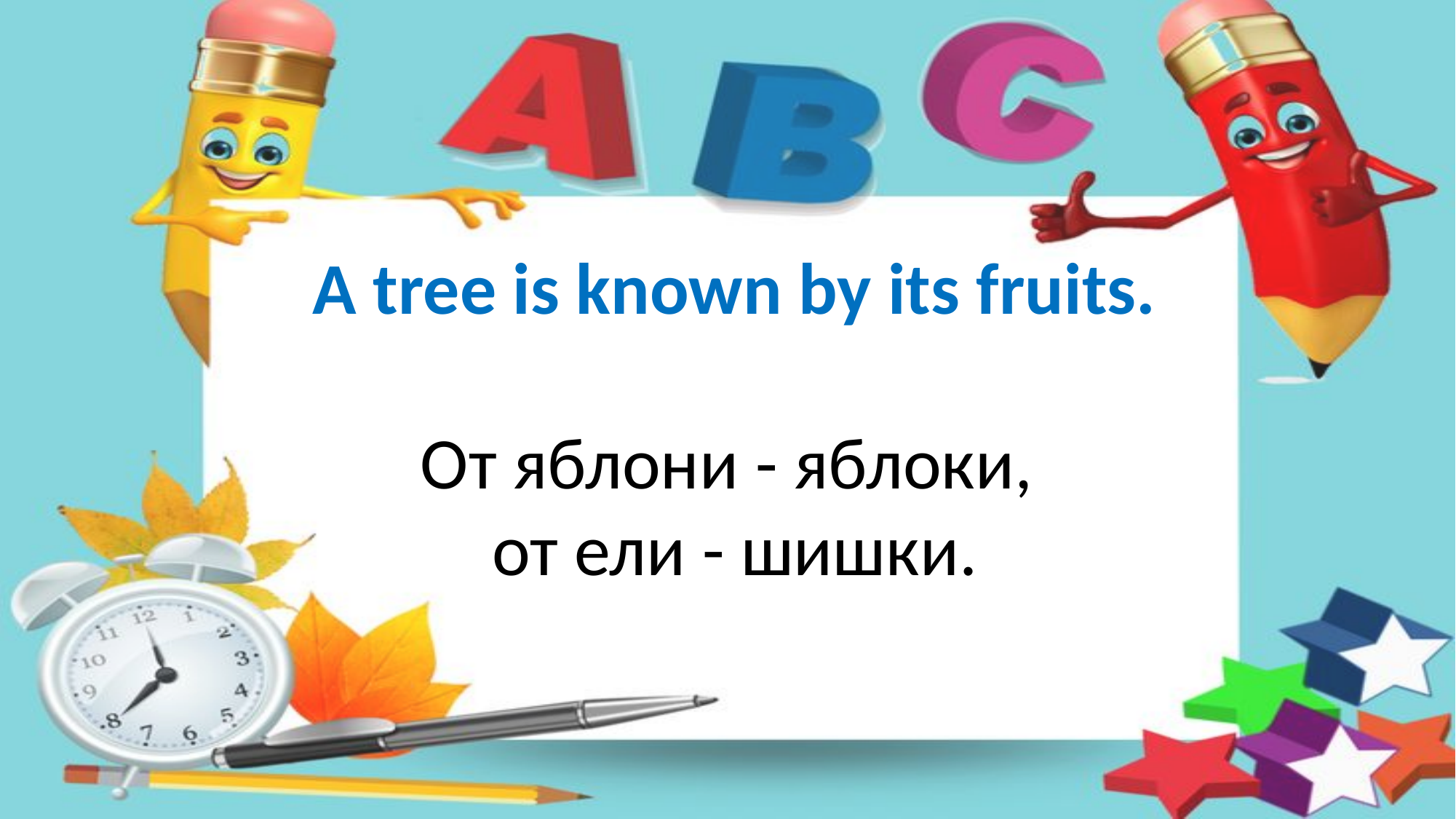

A tree is known by its fruits.

От яблони - яблоки,
от ели - шишки.